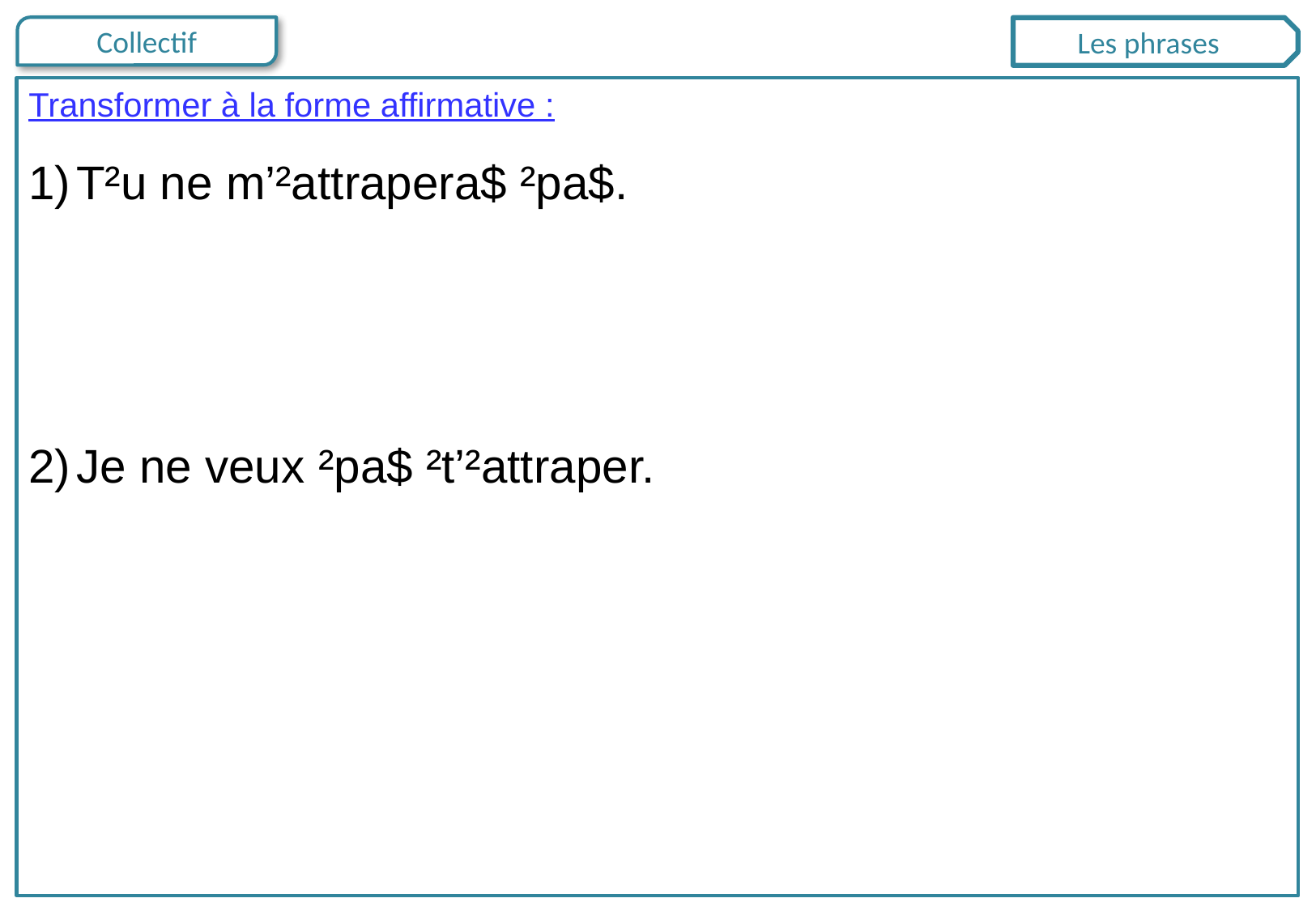

Les phrases
Transformer à la forme affirmative :
T²u ne m’²attrapera$ ²pa$.
Je ne veux ²pa$ ²t’²attraper.